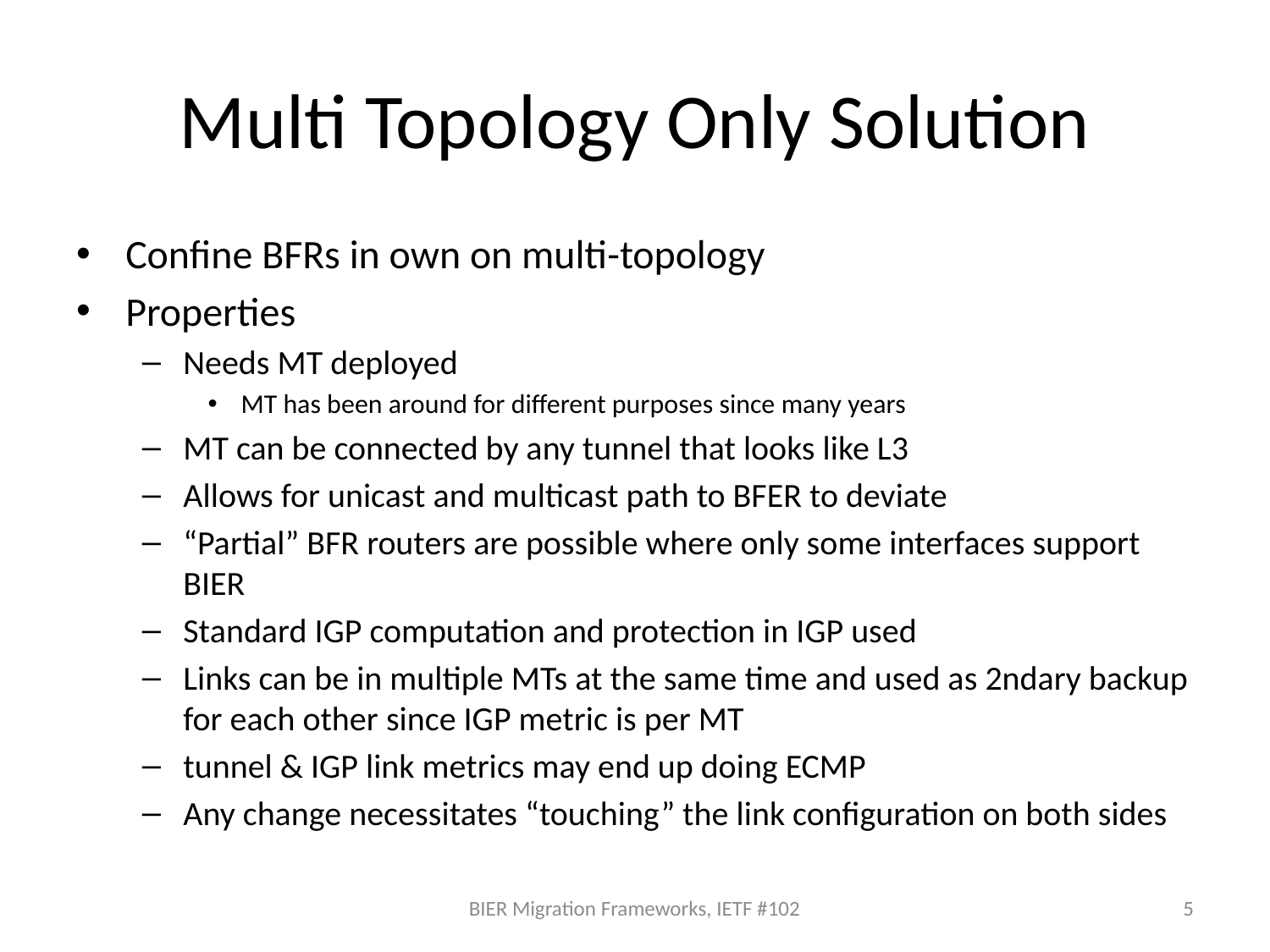

# Multi Topology Only Solution
Confine BFRs in own on multi-topology
Properties
Needs MT deployed
MT has been around for different purposes since many years
MT can be connected by any tunnel that looks like L3
Allows for unicast and multicast path to BFER to deviate
“Partial” BFR routers are possible where only some interfaces support BIER
Standard IGP computation and protection in IGP used
Links can be in multiple MTs at the same time and used as 2ndary backup for each other since IGP metric is per MT
tunnel & IGP link metrics may end up doing ECMP
Any change necessitates “touching” the link configuration on both sides

BIER Migration Frameworks, IETF #102
5